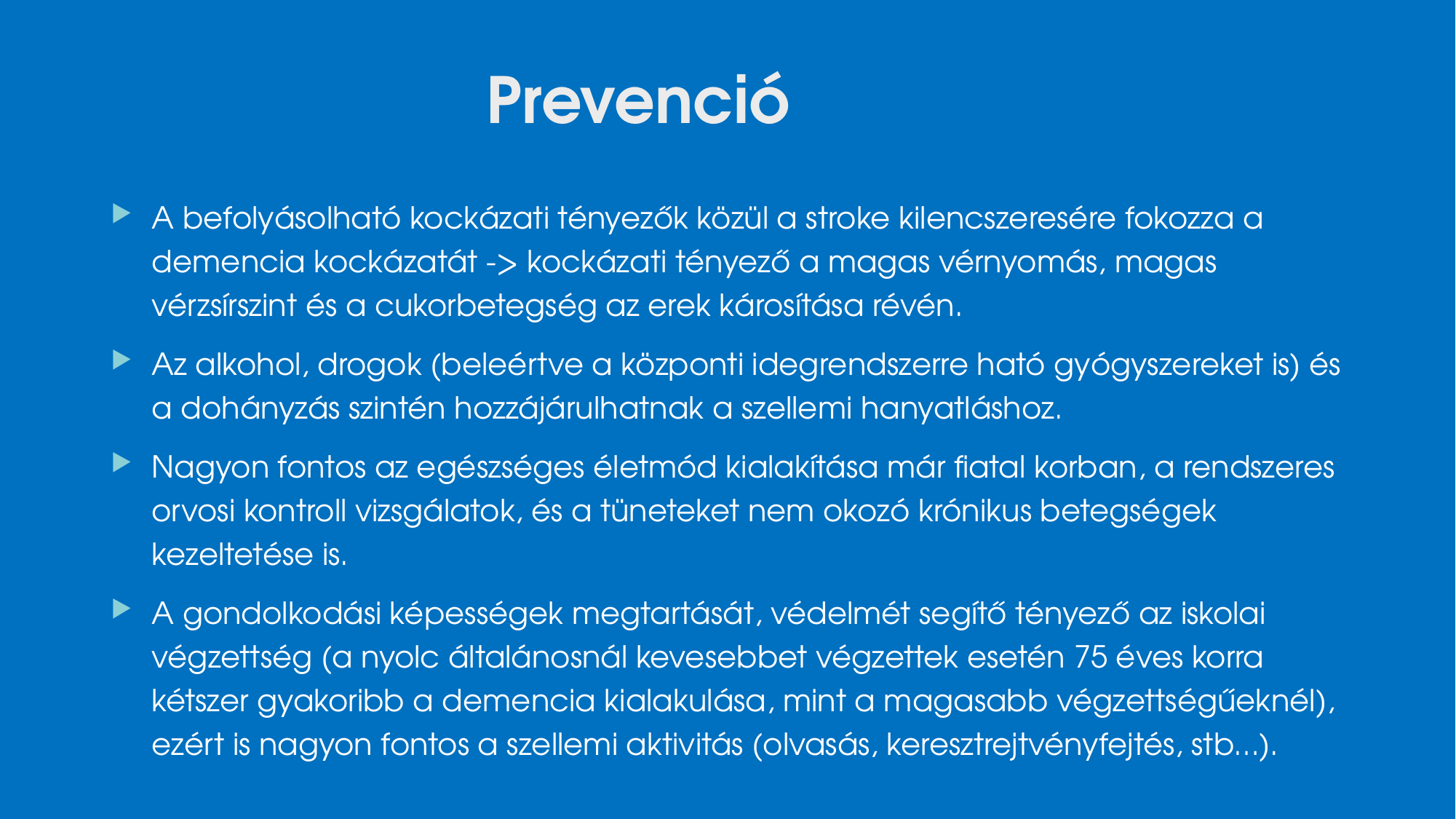

12
# Prevenció
A befolyásolható kockázati tényezők közül a stroke kilencszeresére fokozza a demencia kockázatát -> kockázati tényező a magas vérnyomás, magas vérzsírszint és a cukorbetegség az erek károsítása révén.
Az alkohol, drogok (beleértve a központi idegrendszerre ható gyógyszereket is) és a dohányzás szintén hozzájárulhatnak a szellemi hanyatláshoz.
Nagyon fontos az egészséges életmód kialakítása már fiatal korban, a rendszeres orvosi kontroll vizsgálatok, és a tüneteket nem okozó krónikus betegségek kezeltetése is.
A gondolkodási képességek megtartását, védelmét segítő tényező az iskolai végzettség (a nyolc általánosnál kevesebbet végzettek esetén 75 éves korra kétszer gyakoribb a demencia kialakulása, mint a magasabb végzettségűeknél), ezért is nagyon fontos a szellemi aktivitás (olvasás, keresztrejtvényfejtés, stb…).